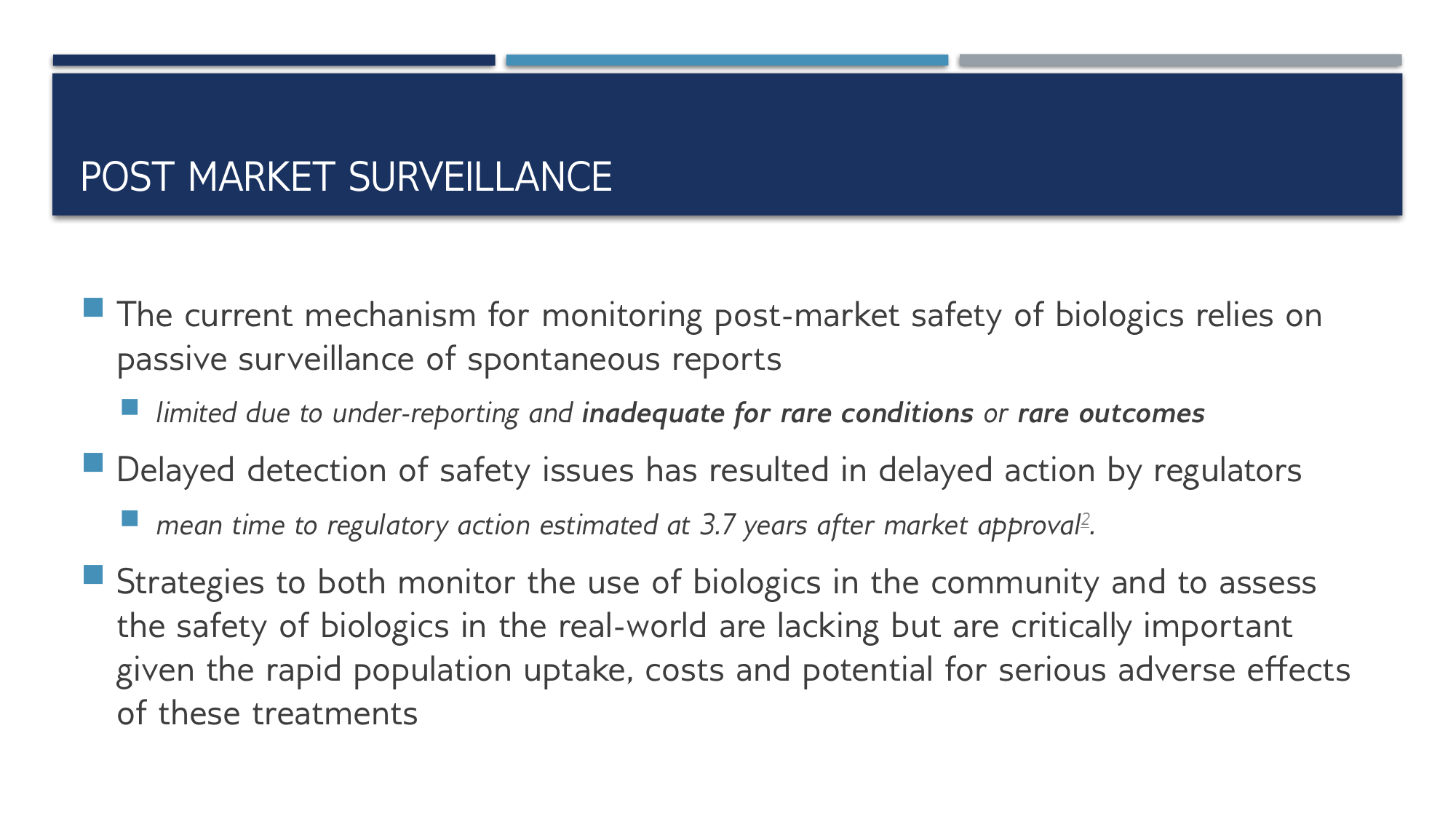

# Post market surveillance
The current mechanism for monitoring post-market safety of biologics relies on passive surveillance of spontaneous reports
limited due to under-reporting and inadequate for rare conditions or rare outcomes
Delayed detection of safety issues has resulted in delayed action by regulators
mean time to regulatory action estimated at 3.7 years after market approval2.
Strategies to both monitor the use of biologics in the community and to assess the safety of biologics in the real-world are lacking but are critically important given the rapid population uptake, costs and potential for serious adverse effects of these treatments